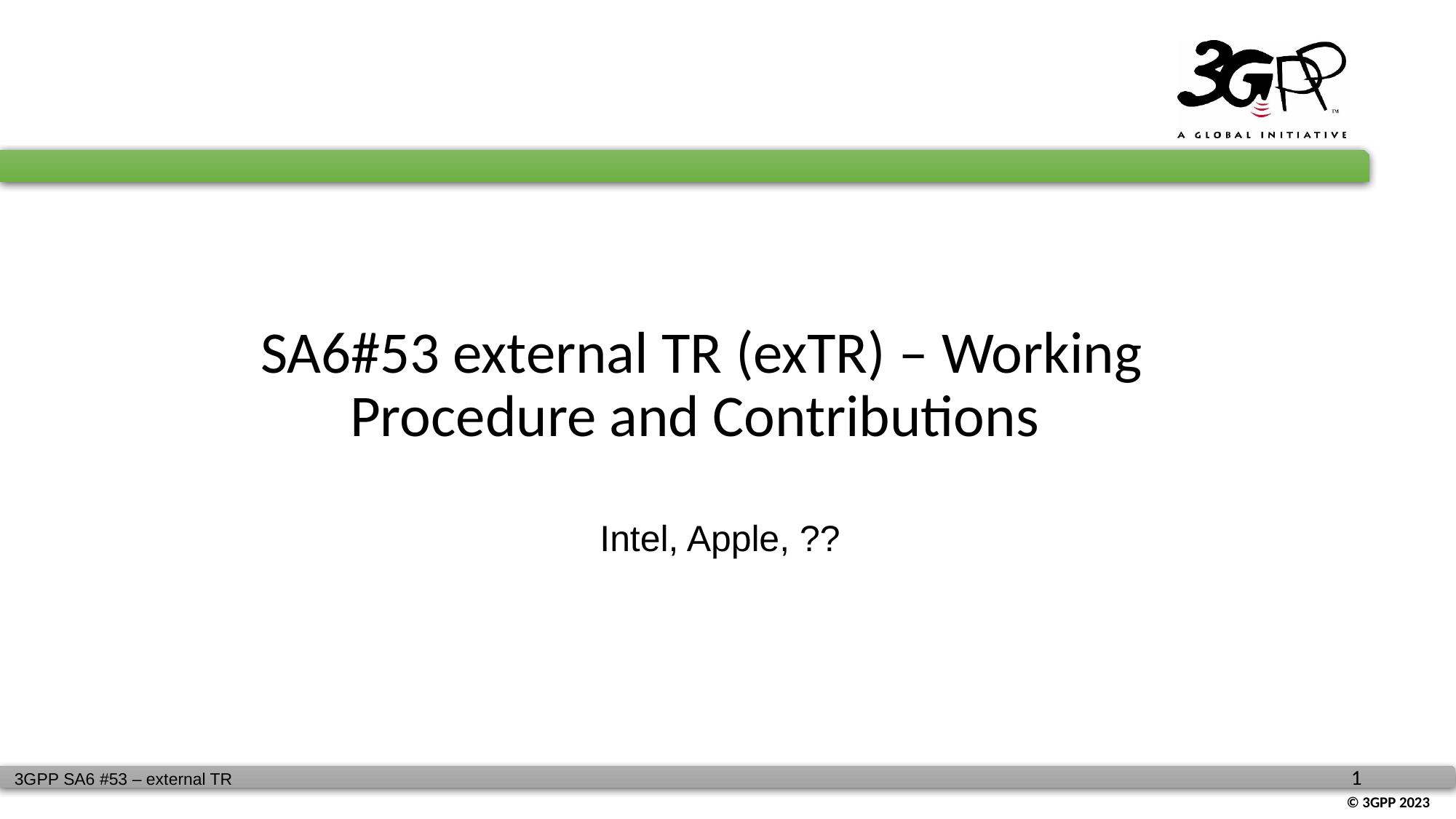

# SA6#53 external TR (exTR) – Working Procedure and Contributions
Intel, Apple, ??